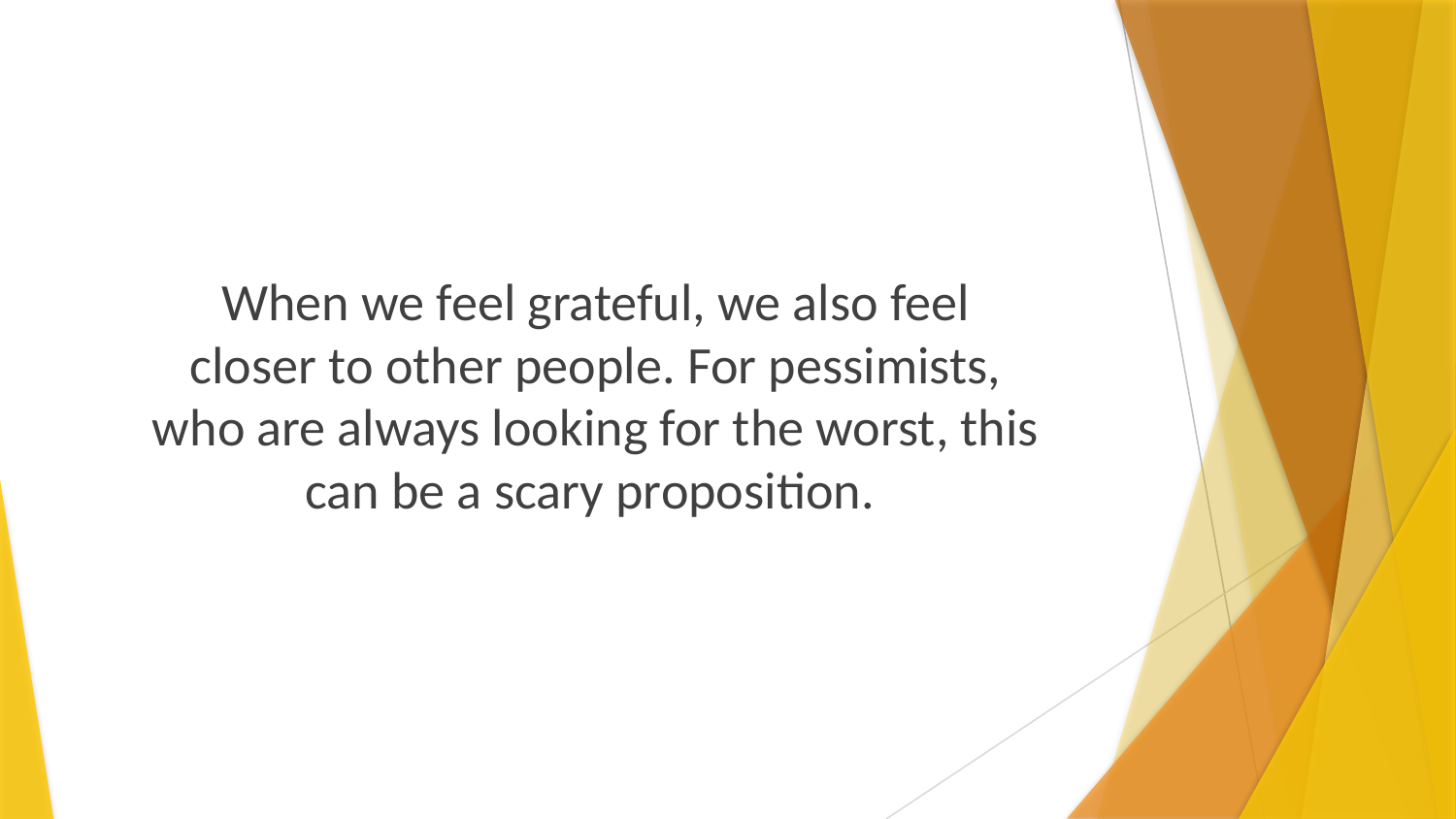

When we feel grateful, we also feel
closer to other people. For pessimists,
who are always looking for the worst, this
can be a scary proposition.